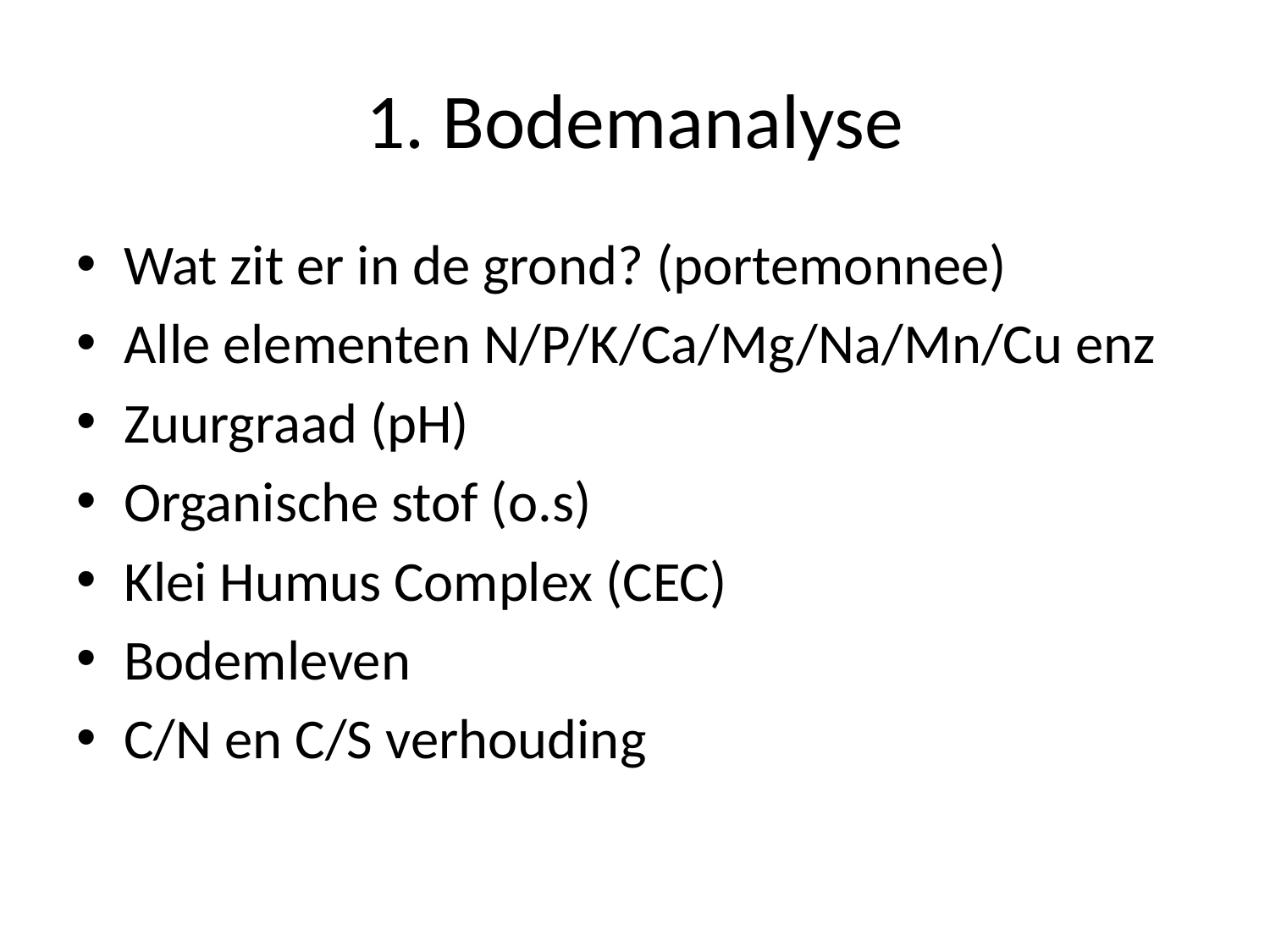

# 1. Bodemanalyse
Wat zit er in de grond? (portemonnee)
Alle elementen N/P/K/Ca/Mg/Na/Mn/Cu enz
Zuurgraad (pH)
Organische stof (o.s)
Klei Humus Complex (CEC)
Bodemleven
C/N en C/S verhouding